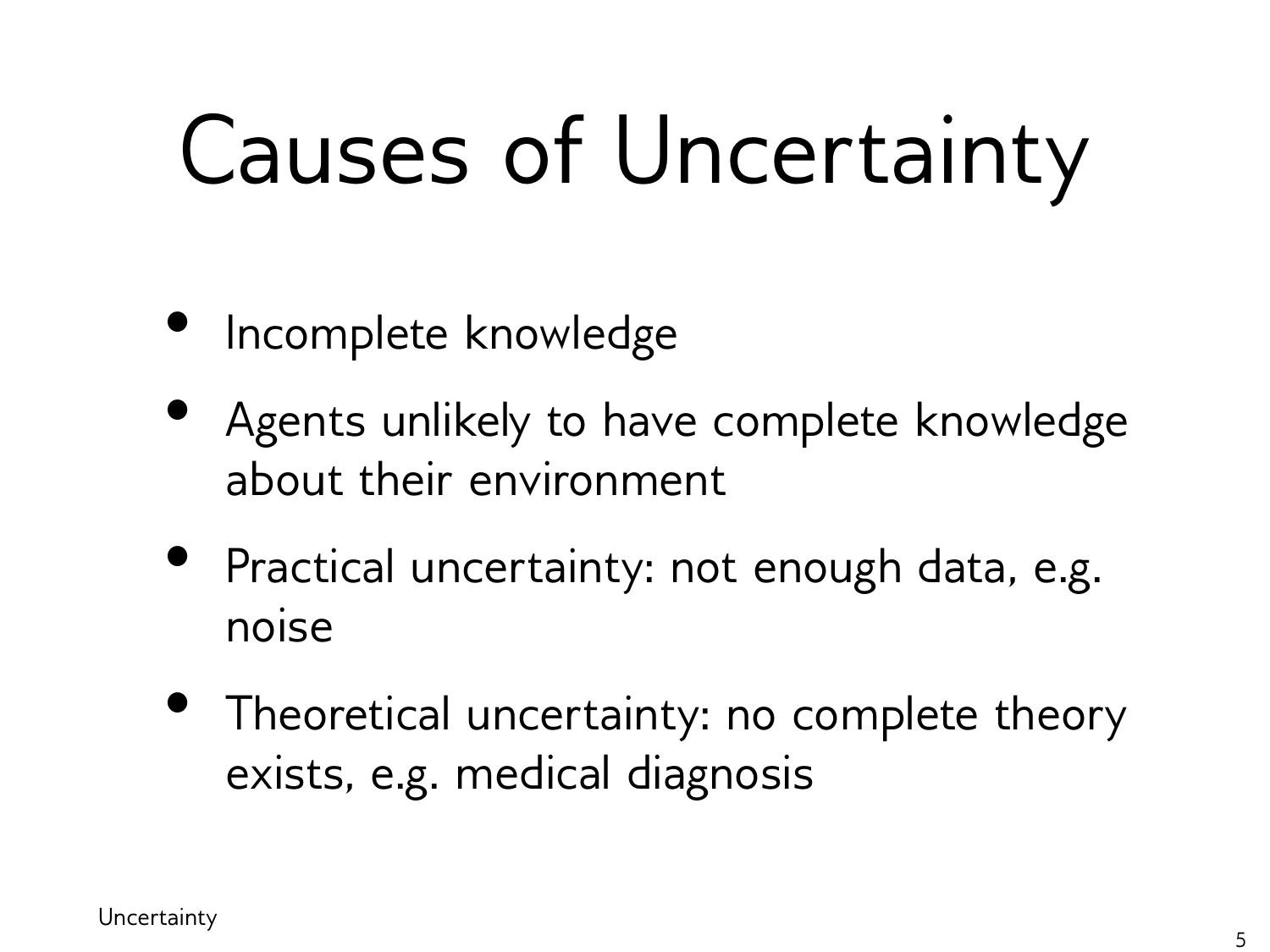

# Causes of Uncertainty
Incomplete knowledge
Agents unlikely to have complete knowledge about their environment
Practical uncertainty: not enough data, e.g. noise
Theoretical uncertainty: no complete theory exists, e.g. medical diagnosis
Uncertainty
5